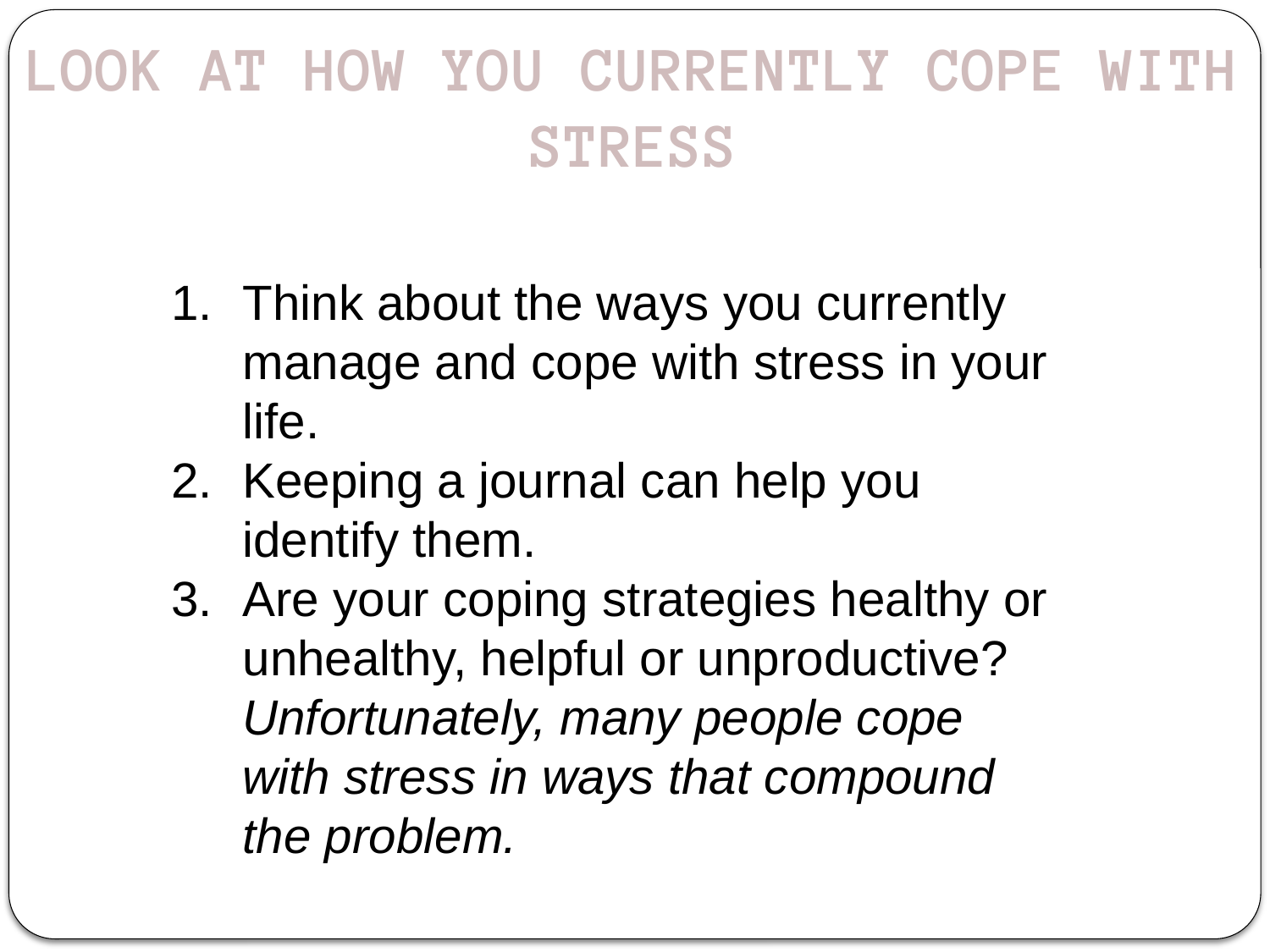

Look at how you currently cope with stress
Think about the ways you currently manage and cope with stress in your life.
Keeping a journal can help you identify them.
Are your coping strategies healthy or unhealthy, helpful or unproductive? Unfortunately, many people cope with stress in ways that compound the problem.